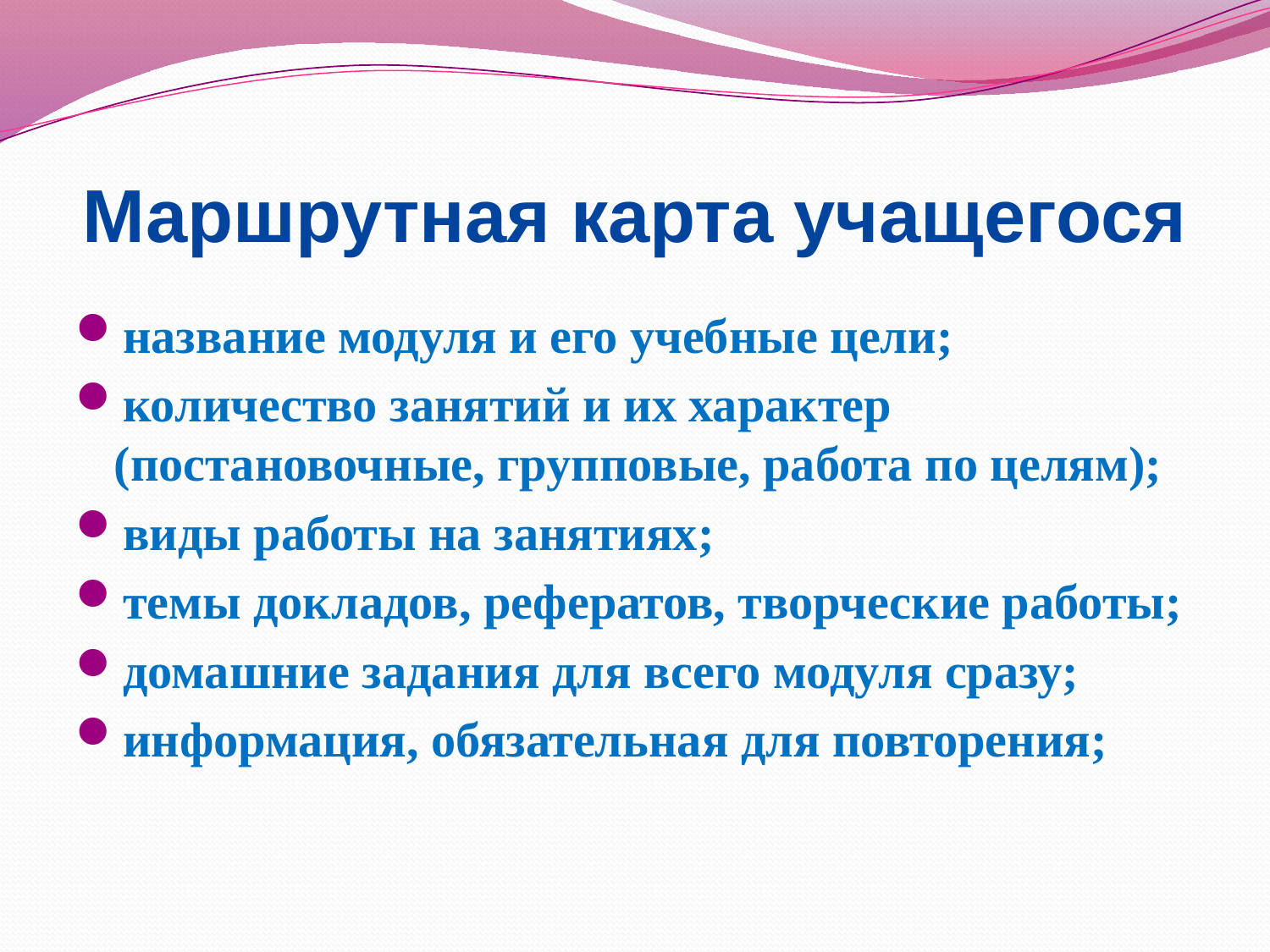

# Маршрутная карта учащегося
название модуля и его учебные цели;
количество занятий и их характер (постановочные, групповые, работа по целям);
виды работы на занятиях;
темы докладов, рефератов, творческие работы;
домашние задания для всего модуля сразу;
информация, обязательная для повторения;